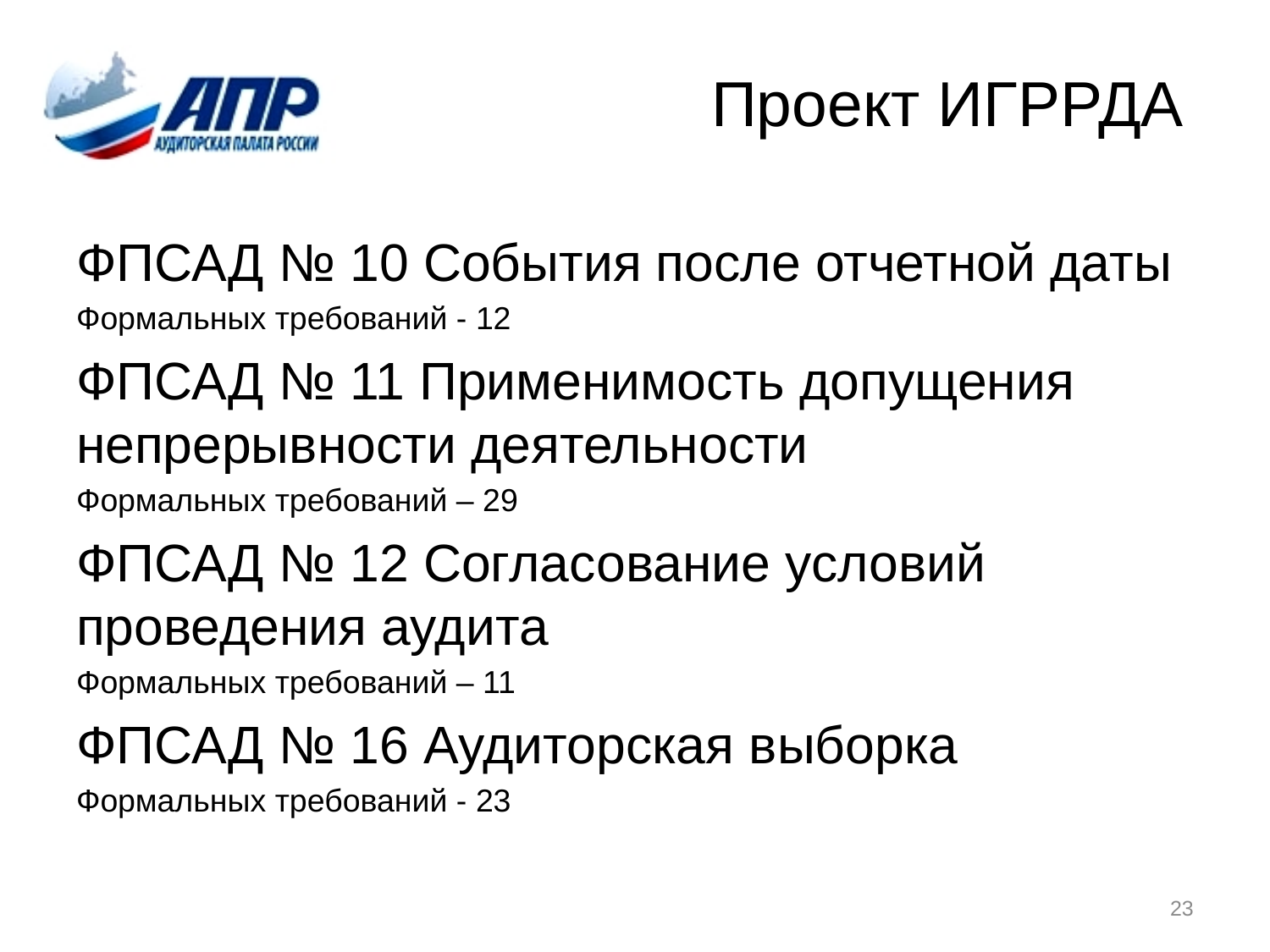

# Проект ИГРРДА
ФПСАД № 10 События после отчетной даты
Формальных требований - 12
ФПСАД № 11 Применимость допущения непрерывности деятельности
Формальных требований – 29
ФПСАД № 12 Согласование условий проведения аудита
Формальных требований – 11
ФПСАД № 16 Аудиторская выборка
Формальных требований - 23
23